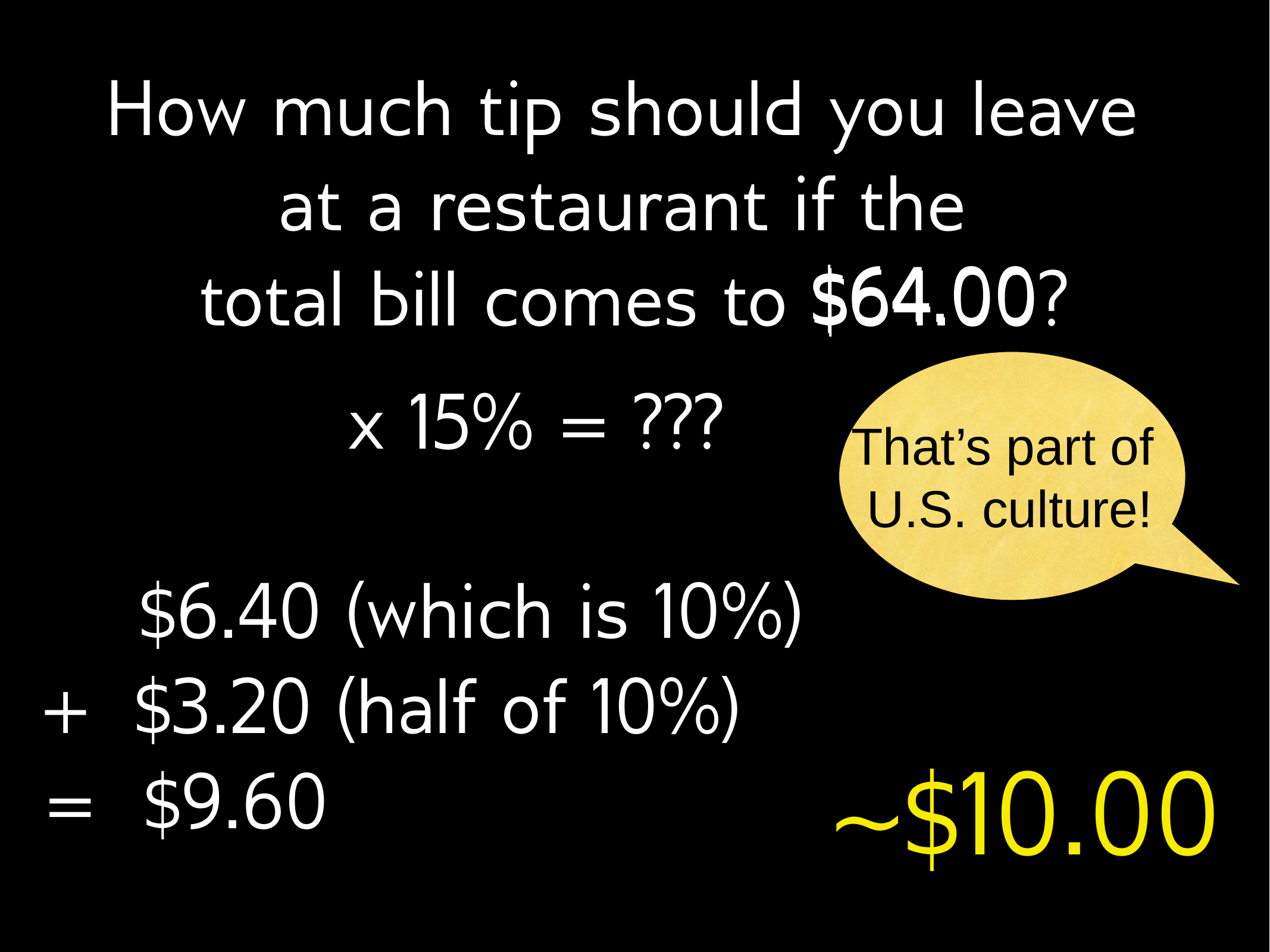

How much tip should you leave
at a restaurant if the
total bill comes to $64.00?
$64.00

x 15% = ???
That’s part of
 U.S. culture!
    $6.40 (which is 10%)
+  $3.20 (half of 10%)
=  $9.60
~$10.00